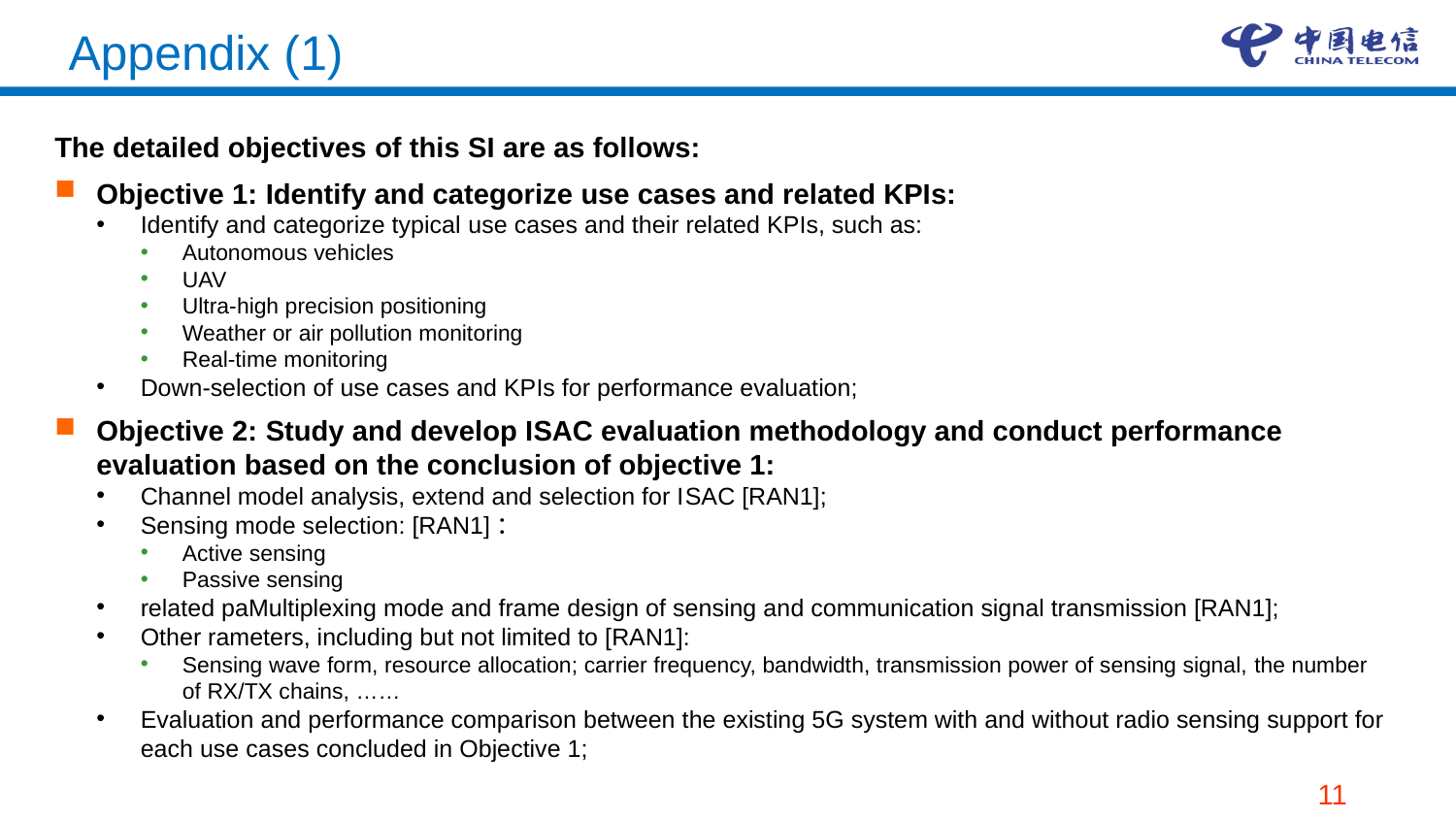

Appendix (1)
The detailed objectives of this SI are as follows:
Objective 1: Identify and categorize use cases and related KPIs:
Identify and categorize typical use cases and their related KPIs, such as:
Autonomous vehicles
UAV
Ultra-high precision positioning
Weather or air pollution monitoring
Real-time monitoring
Down-selection of use cases and KPIs for performance evaluation;
Objective 2: Study and develop ISAC evaluation methodology and conduct performance evaluation based on the conclusion of objective 1:
Channel model analysis, extend and selection for ISAC [RAN1];
Sensing mode selection: [RAN1]：
Active sensing
Passive sensing
related paMultiplexing mode and frame design of sensing and communication signal transmission [RAN1];
Other rameters, including but not limited to [RAN1]:
Sensing wave form, resource allocation; carrier frequency, bandwidth, transmission power of sensing signal, the number of RX/TX chains, ……
Evaluation and performance comparison between the existing 5G system with and without radio sensing support for each use cases concluded in Objective 1;
11